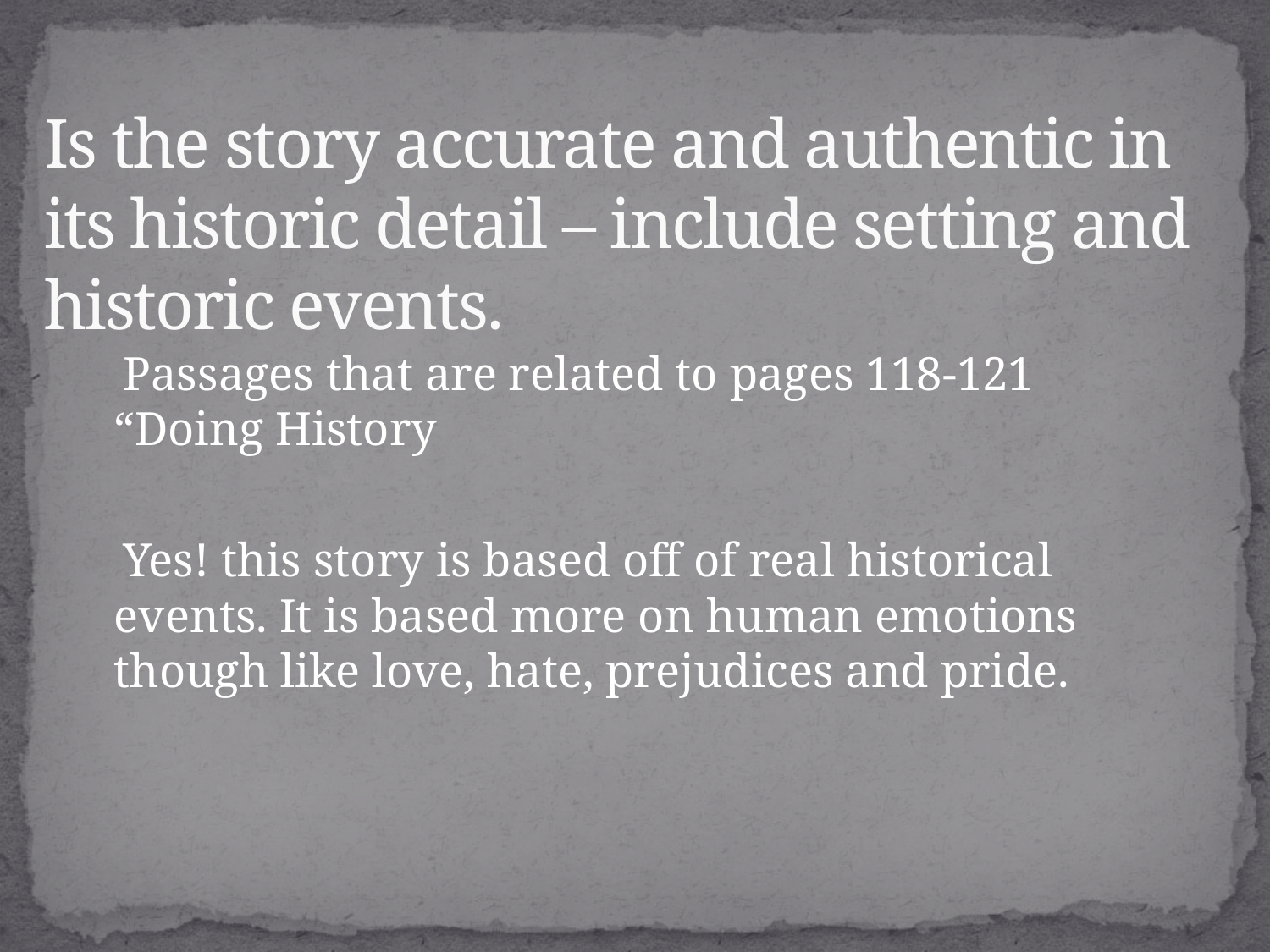

# Is the story accurate and authentic in its historic detail – include setting and historic events.
    Passages that are related to pages 118-121 “Doing History

    Yes! this story is based off of real historical events. It is based more on human emotions though like love, hate, prejudices and pride.